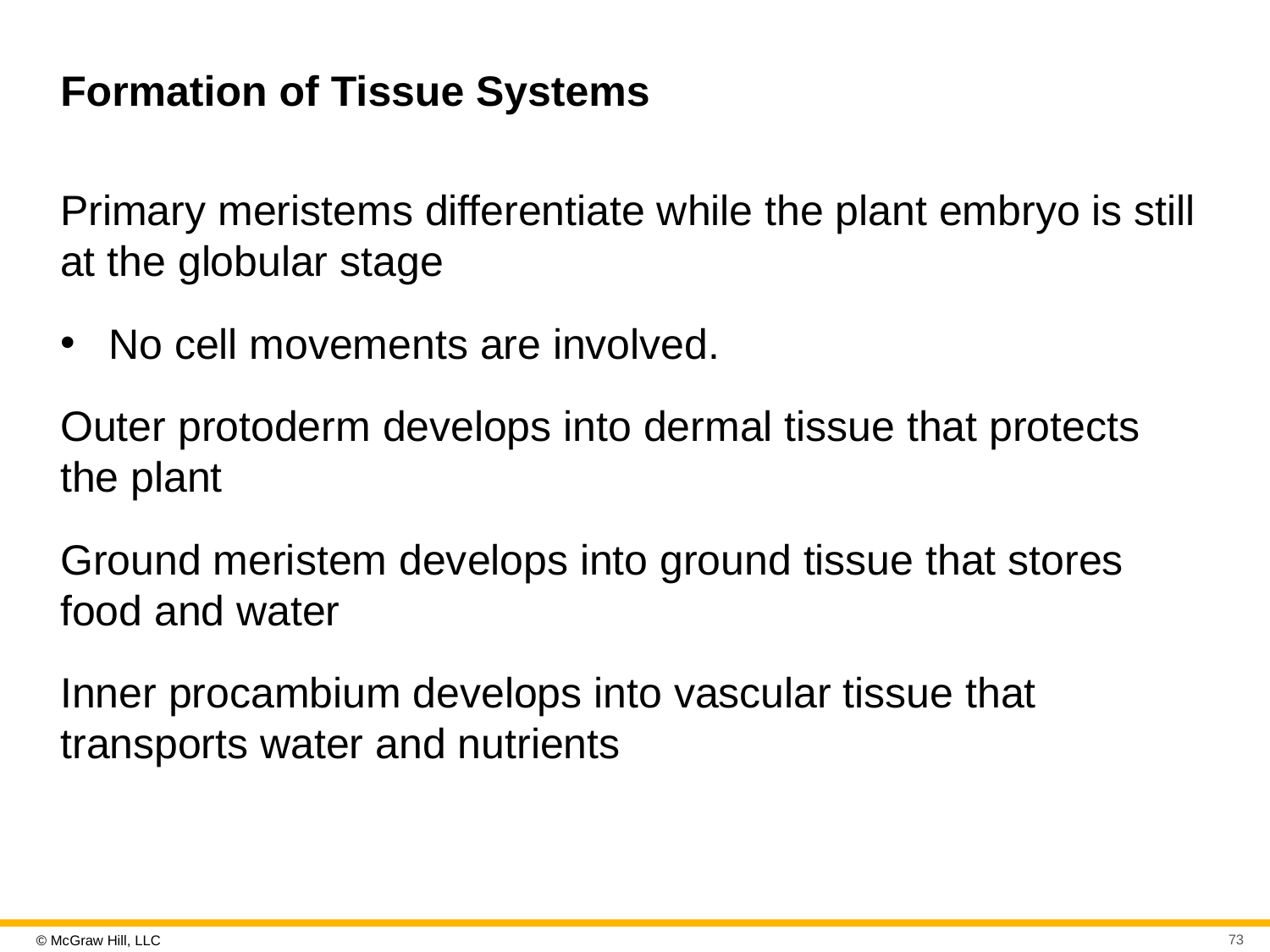

# Formation of Tissue Systems
Primary meristems differentiate while the plant embryo is still at the globular stage
No cell movements are involved.
Outer protoderm develops into dermal tissue that protects the plant
Ground meristem develops into ground tissue that stores food and water
Inner procambium develops into vascular tissue that transports water and nutrients
73